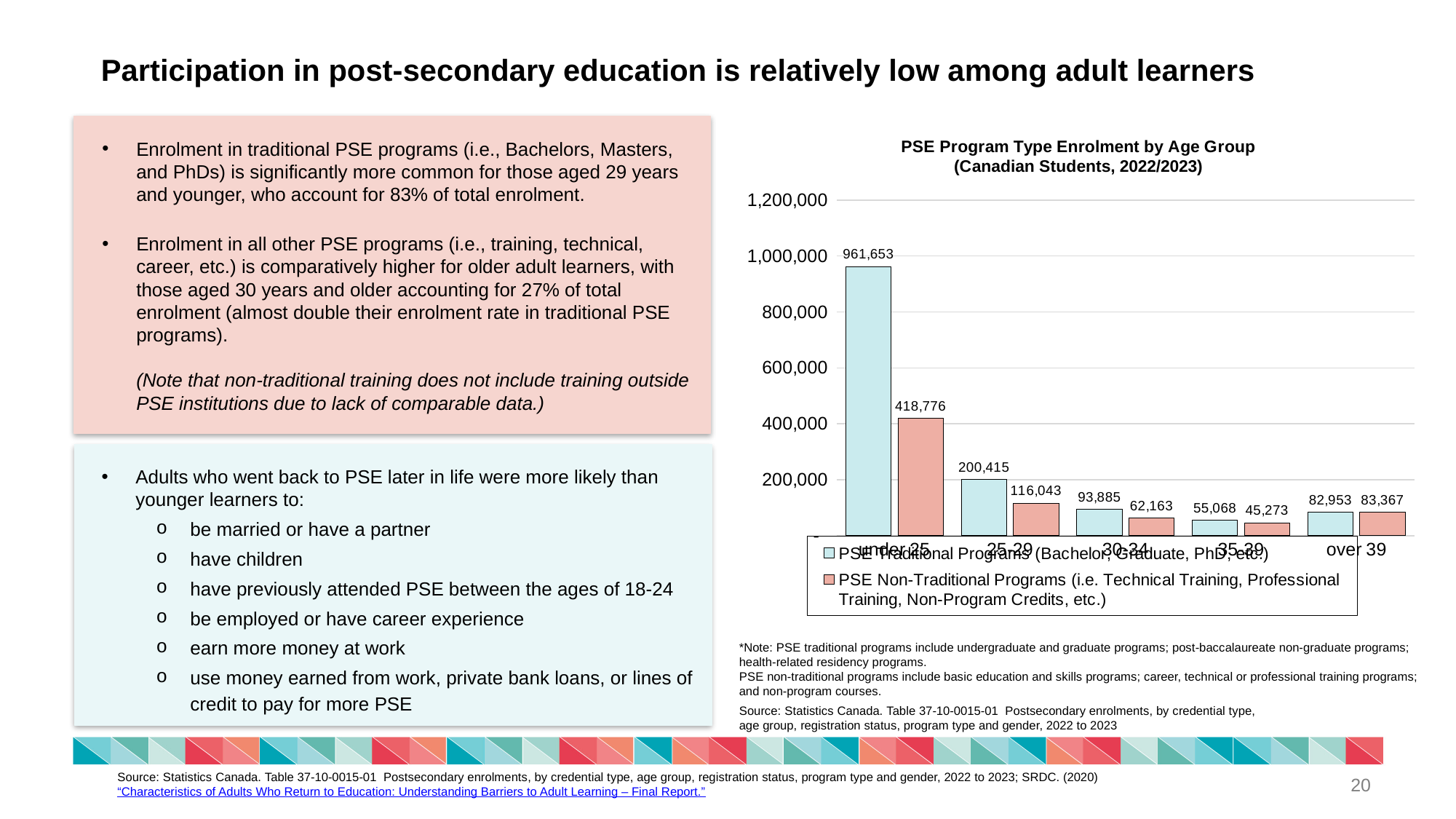

# Participation in post-secondary education is relatively low among adult learners

### Chart: PSE Program Type Enrolment by Age Group
(Canadian Students, 2022/2023)

| Category | PSE Traditional Programs (Bachelor, Graduate, PhD, etc.) | PSE Non-Traditional Programs (i.e. Technical Training, Professional Training, Non-Program Credits, etc.) |
|---|---|---|
| under 25 | 961653.0 | 418776.0 |
| 25-29 | 200415.0 | 116043.0 |
| 30-34 | 93885.0 | 62163.0 |
| 35-39 | 55068.0 | 45273.0 |
| over 39 | 82953.0 | 83367.0 |
Enrolment in traditional PSE programs (i.e., Bachelors, Masters, and PhDs) is significantly more common for those aged 29 years and younger, who account for 83% of total enrolment.
Enrolment in all other PSE programs (i.e., training, technical, career, etc.) is comparatively higher for older adult learners, with those aged 30 years and older accounting for 27% of total enrolment (almost double their enrolment rate in traditional PSE programs).  
(Note that non-traditional training does not include training outside PSE institutions due to lack of comparable data.)

Adults who went back to PSE later in life were more likely than younger learners to:
be married or have a partner
have children
have previously attended PSE between the ages of 18-24
be employed or have career experience
earn more money at work
use money earned from work, private bank loans, or lines of credit to pay for more PSE
*Note: PSE traditional programs include undergraduate and graduate programs; post-baccalaureate non-graduate programs; health-related residency programs.
PSE non-traditional programs include basic education and skills programs; career, technical or professional training programs; and non-program courses.
Source: Statistics Canada. Table 37-10-0015-01  Postsecondary enrolments, by credential type, age group, registration status, program type and gender, 2022 to 2023

Source: Statistics Canada. Table 37-10-0015-01  Postsecondary enrolments, by credential type, age group, registration status, program type and gender, 2022 to 2023; SRDC. (2020) “Characteristics of Adults Who Return to Education: Understanding Barriers to Adult Learning – Final Report.”

20